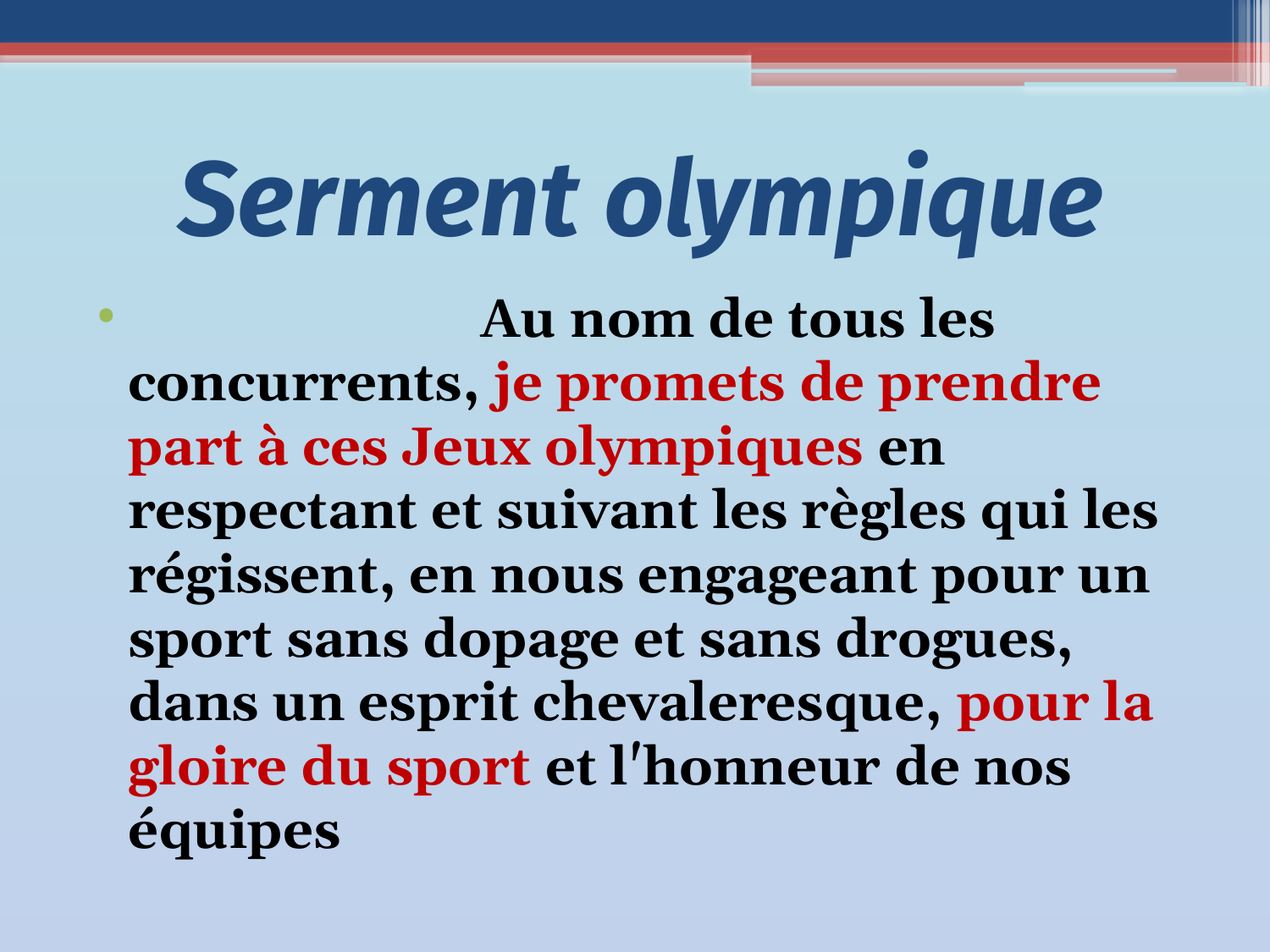

# Serment olympique
                          Au nom de tous les concurrents, je promets de prendre part à ces Jeux olympiques en respectant et suivant les règles qui les régissent, en nous engageant pour un sport sans dopage et sans drogues, dans un esprit chevaleresque, pour la gloire du sport et l'honneur de nos équipes